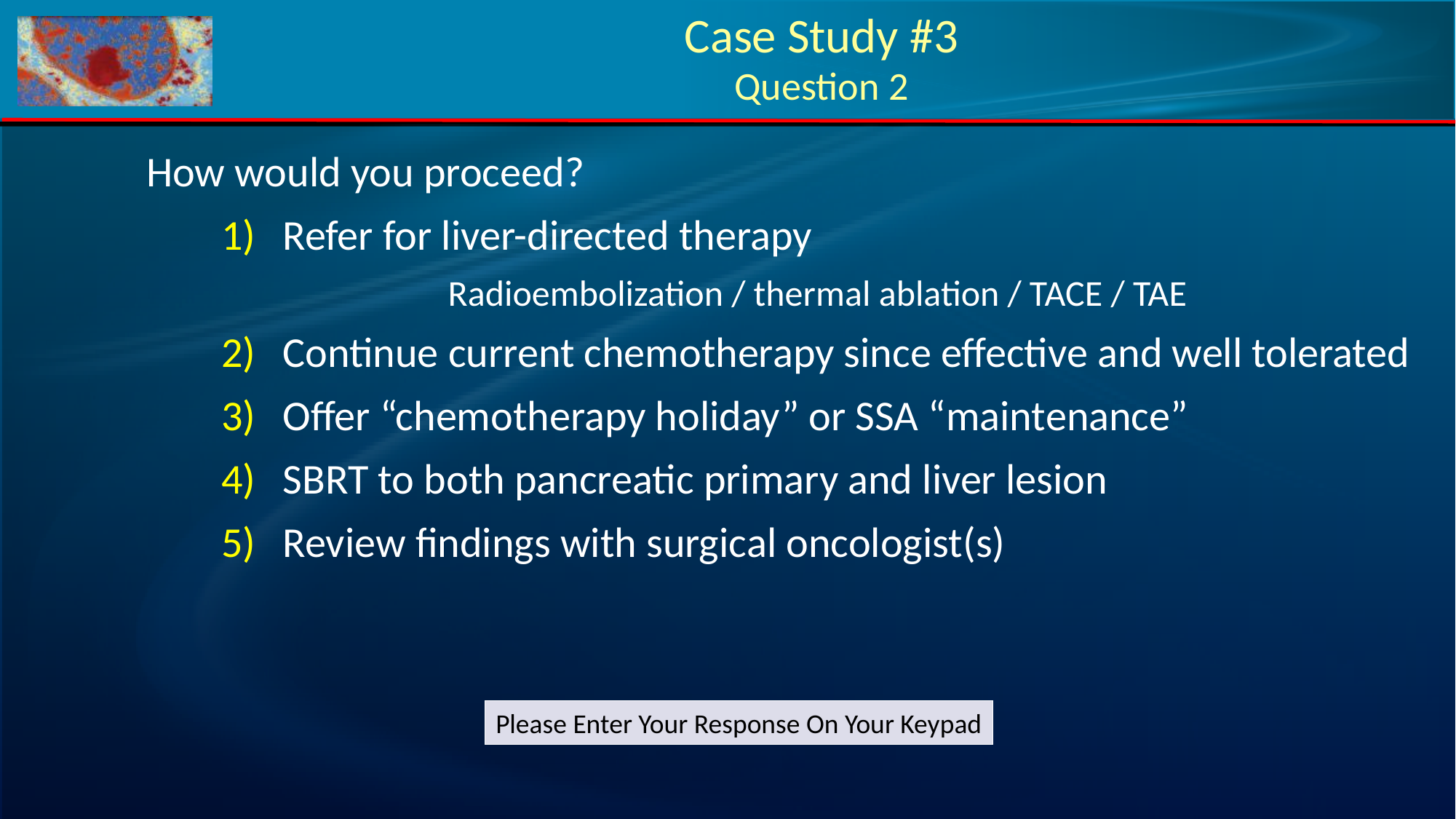

# Case Study #3 Question 2

How would you proceed?
Refer for liver-directed therapy
   		 Radioembolization / thermal ablation / TACE / TAE
Continue current chemotherapy since effective and well tolerated
Offer “chemotherapy holiday” or SSA “maintenance”
SBRT to both pancreatic primary and liver lesion
Review findings with surgical oncologist(s)

Please Enter Your Response On Your Keypad